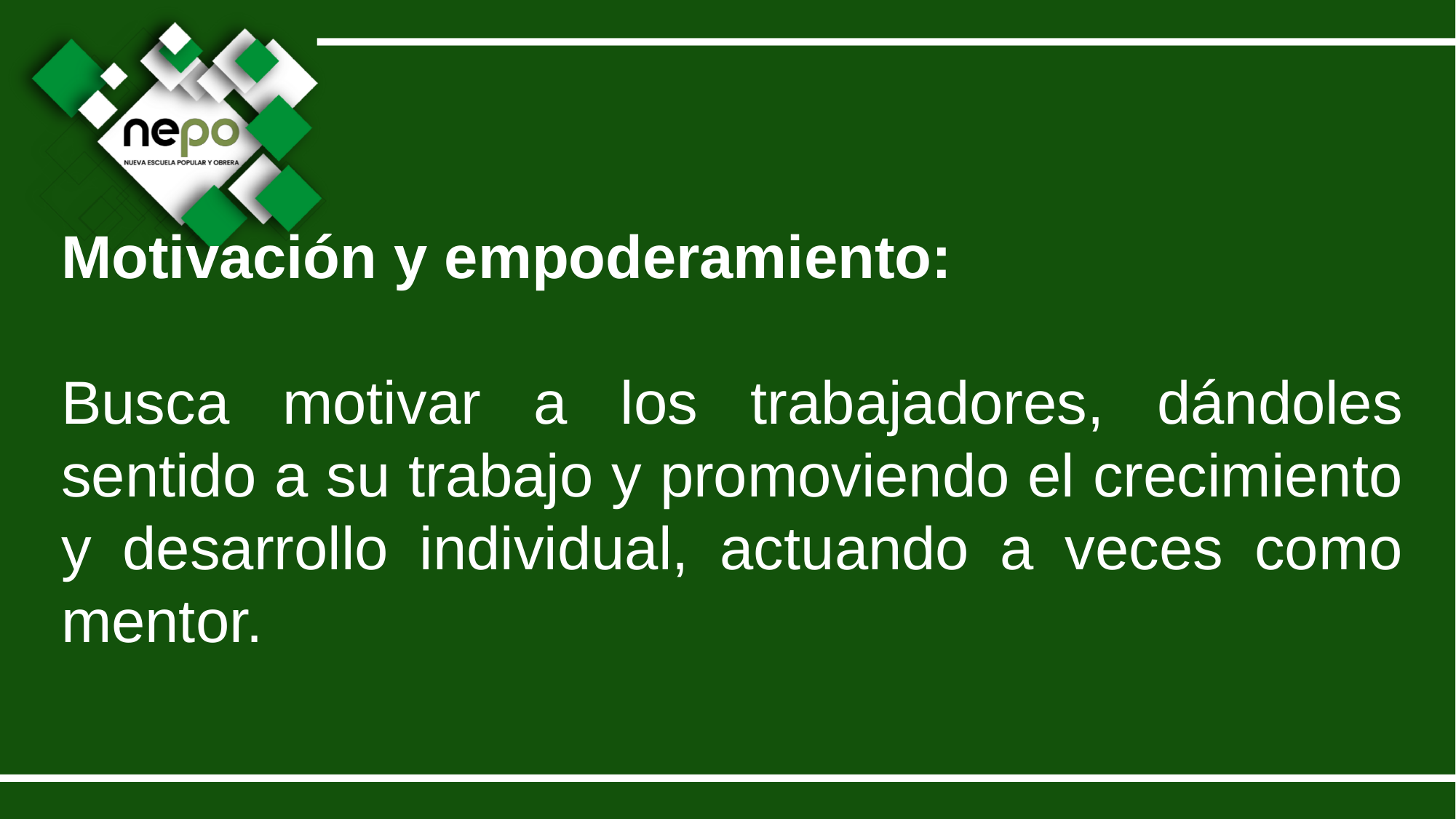

Motivación y empoderamiento:

Busca motivar a los trabajadores, dándoles sentido a su trabajo y promoviendo el crecimiento y desarrollo individual, actuando a veces como mentor.